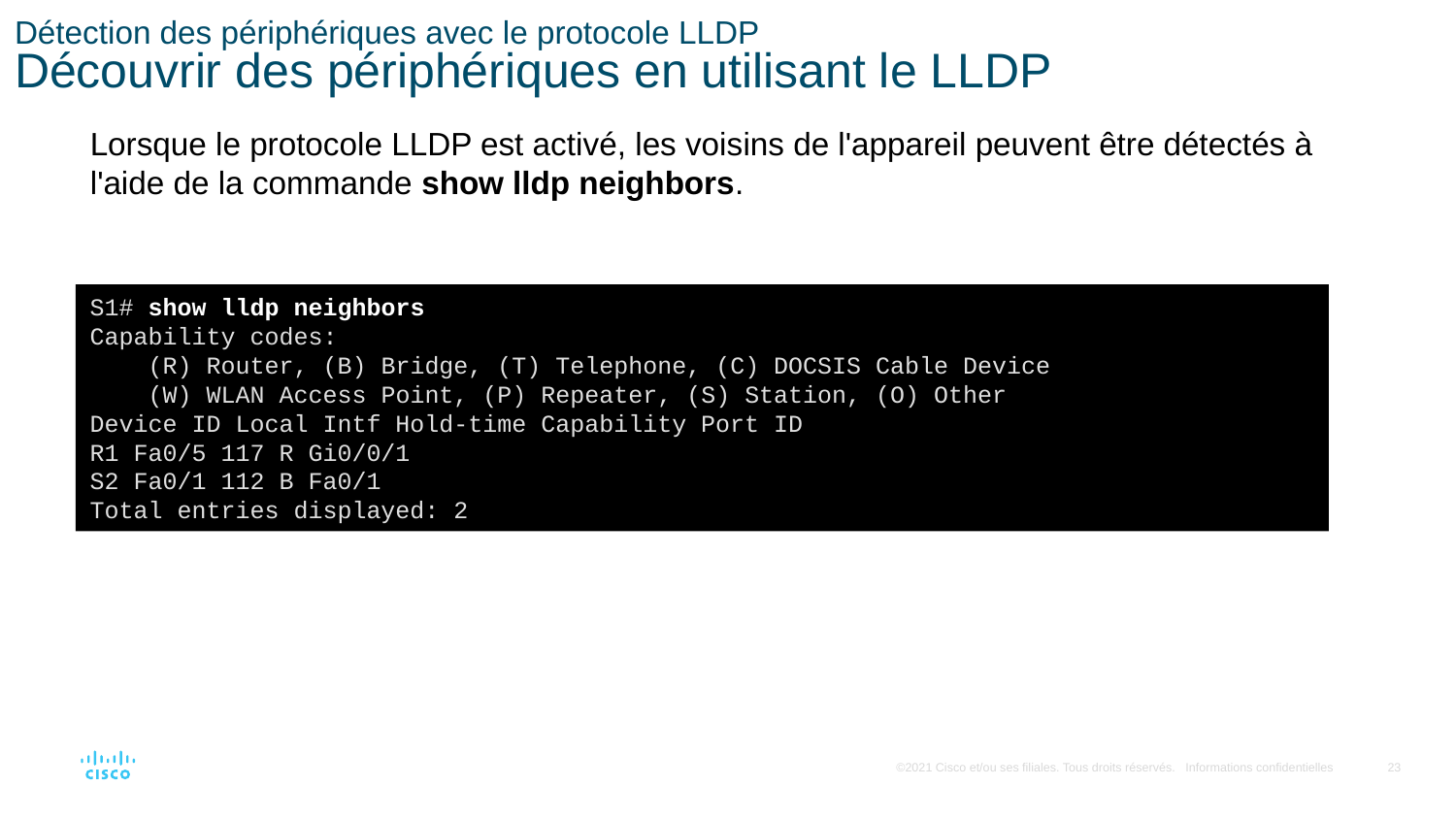

# Détection des périphériques avec le protocole LLDP Découvrir des périphériques en utilisant le LLDP
Lorsque le protocole LLDP est activé, les voisins de l'appareil peuvent être détectés à l'aide de la commande show lldp neighbors.
S1# show lldp neighbors
Capability codes:
    (R) Router, (B) Bridge, (T) Telephone, (C) DOCSIS Cable Device
    (W) WLAN Access Point, (P) Repeater, (S) Station, (O) Other
Device ID Local Intf Hold-time Capability Port ID
R1 Fa0/5 117 R Gi0/0/1
S2 Fa0/1 112 B Fa0/1
Total entries displayed: 2